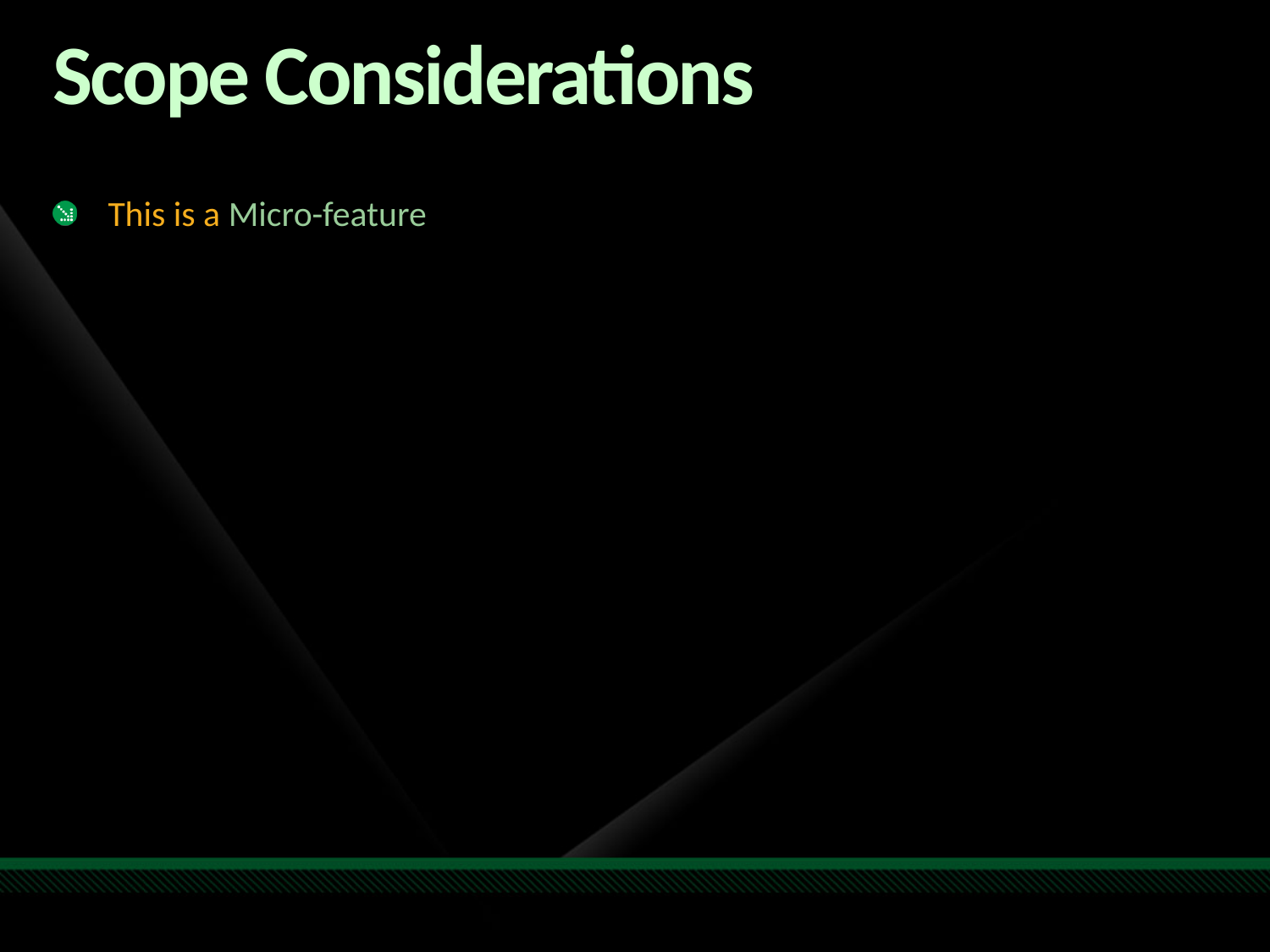

# Scope Considerations
This is a Micro-feature